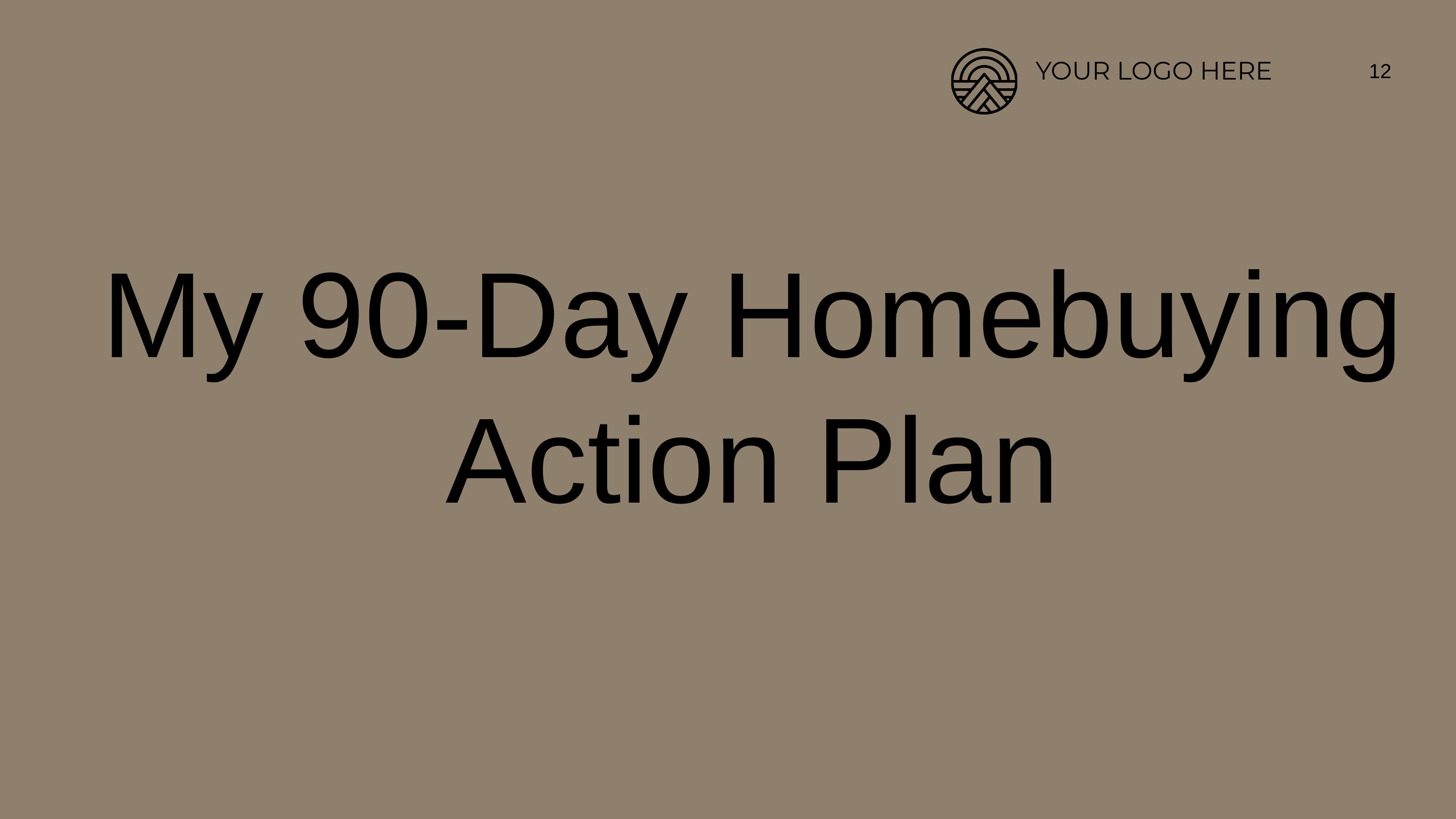

YOUR LOGO HERE
12
My 90-Day Homebuying
Action Plan